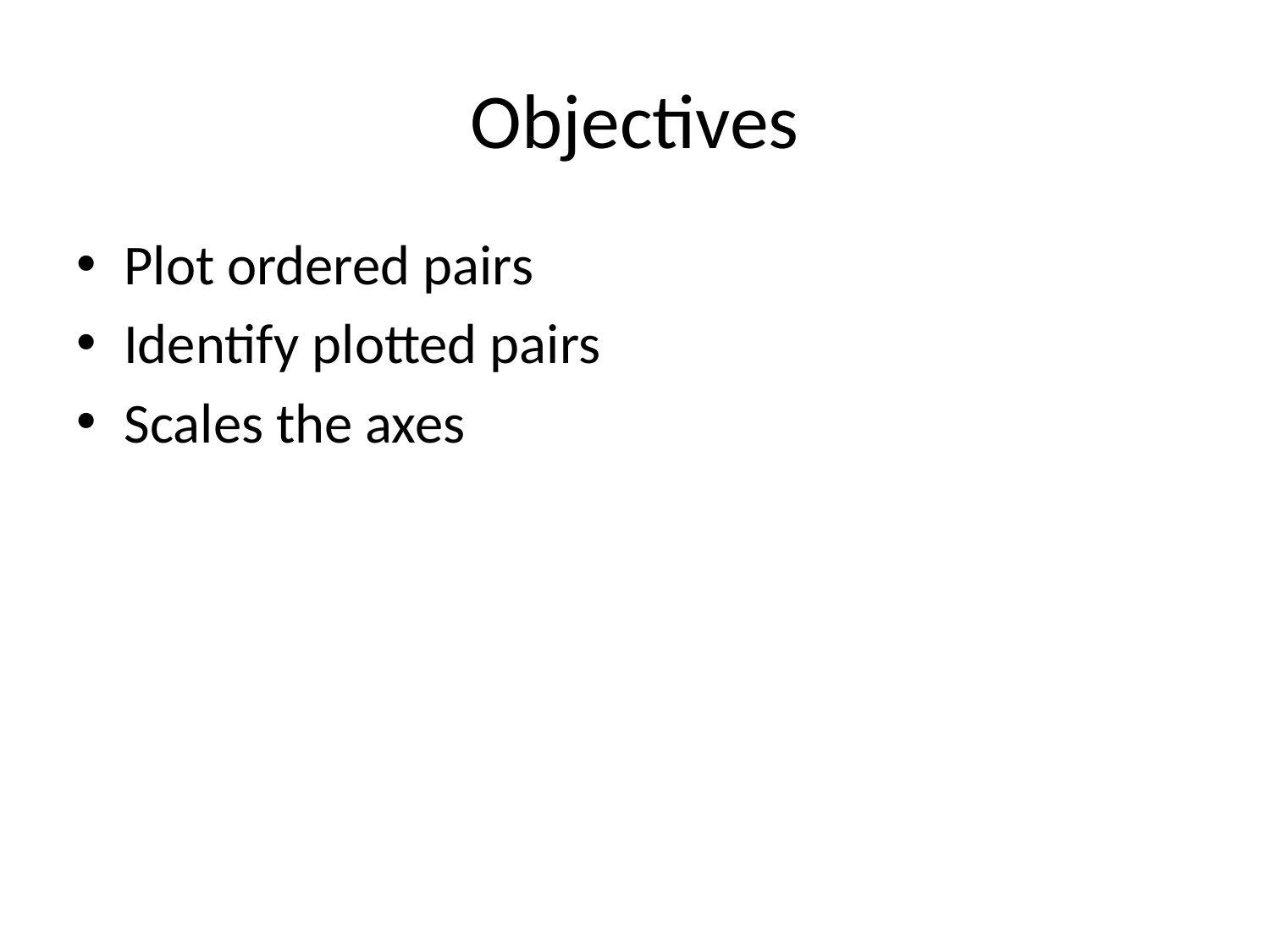

# Objectives
Plot ordered pairs
Identify plotted pairs
Scales the axes